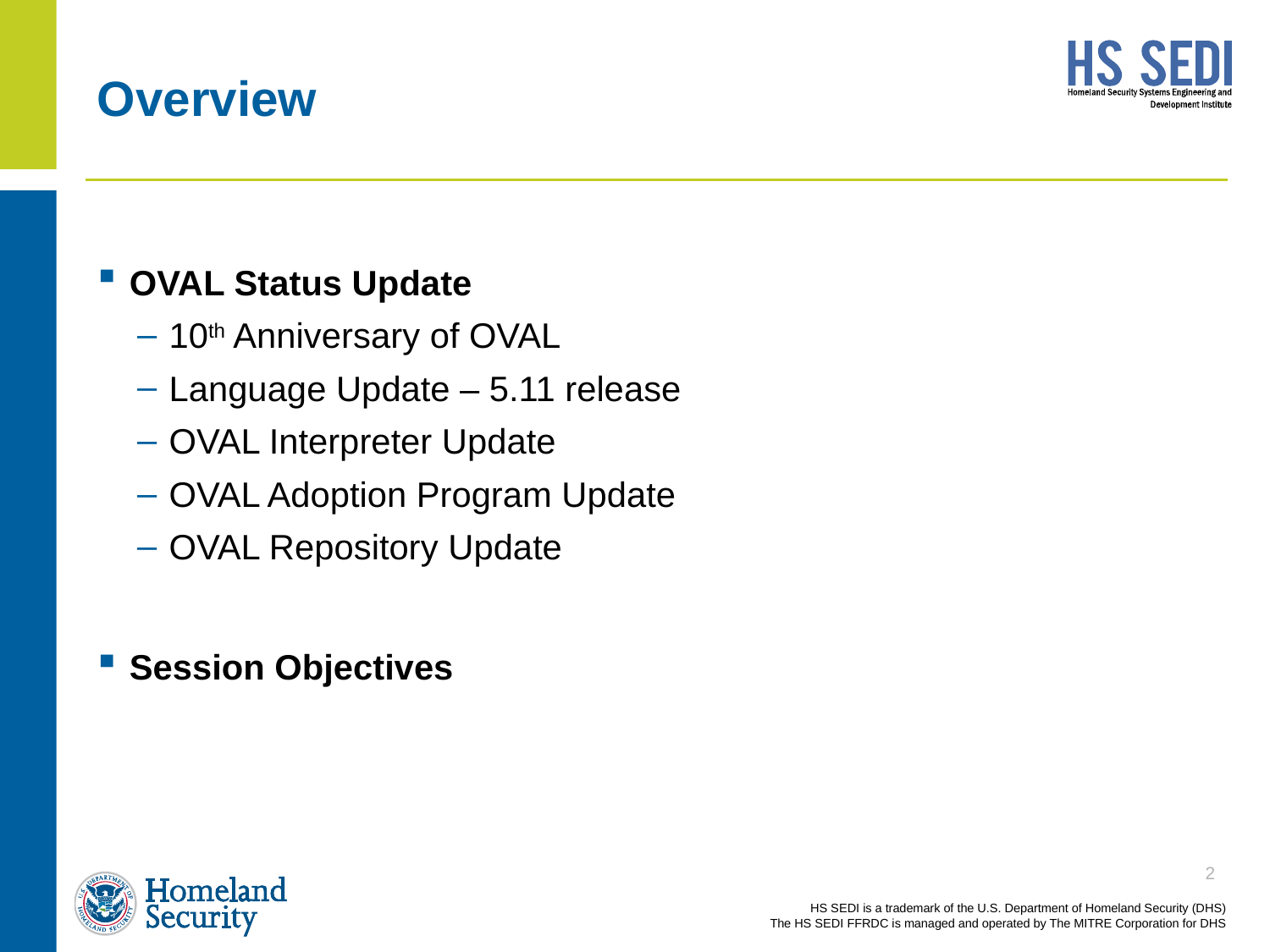

# Overview

OVAL Status Update
10th Anniversary of OVAL
Language Update – 5.11 release
OVAL Interpreter Update
OVAL Adoption Program Update
OVAL Repository Update

Session Objectives
2